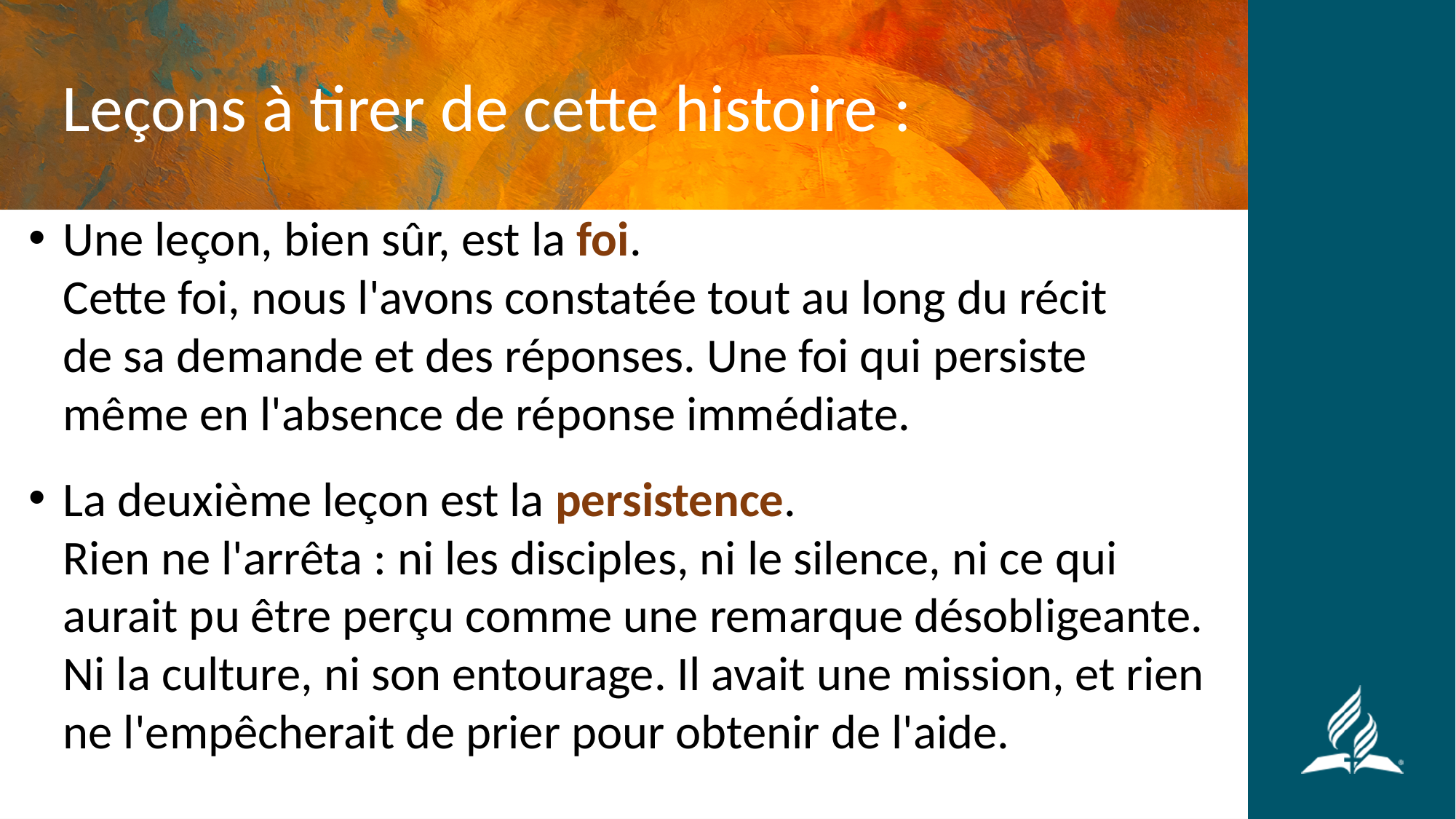

#
Leçons à tirer de cette histoire :
Une leçon, bien sûr, est la foi.
Cette foi, nous l'avons constatée tout au long du récit
de sa demande et des réponses. Une foi qui persiste
même en l'absence de réponse immédiate.

La deuxième leçon est la persistence.
Rien ne l'arrêta : ni les disciples, ni le silence, ni ce qui aurait pu être perçu comme une remarque désobligeante. Ni la culture, ni son entourage. Il avait une mission, et rien ne l'empêcherait de prier pour obtenir de l'aide.